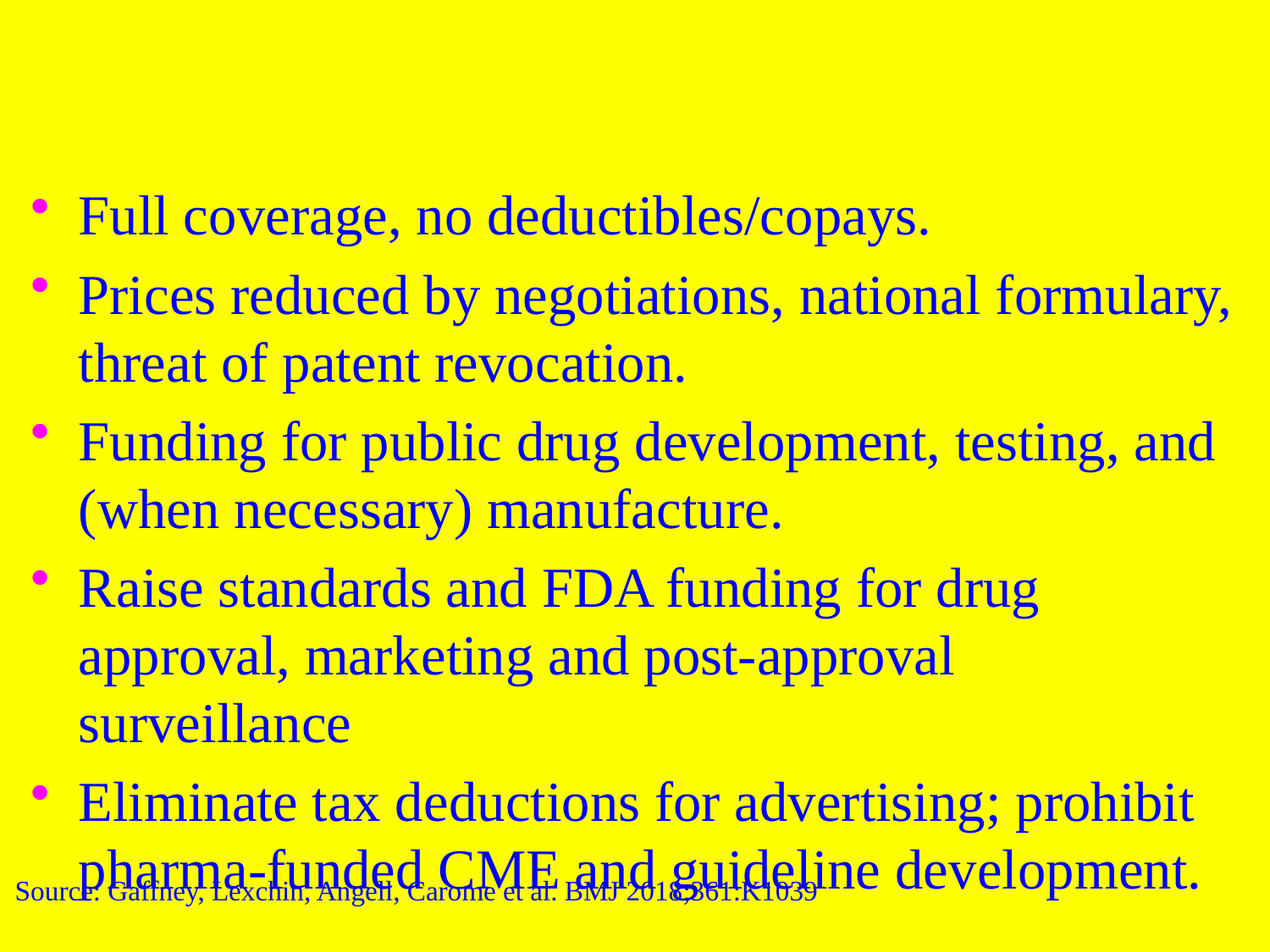

Prescription Drugs and Single Payer
Full coverage, no deductibles/copays.
Prices reduced by negotiations, national formulary, threat of patent revocation.
Funding for public drug development, testing, and (when necessary) manufacture.
Raise standards and FDA funding for drug approval, marketing and post-approval surveillance.
Eliminate tax deductions for advertising; prohibit pharma-funded CME and guideline development.
Source: Gaffney, Lexchin, Angell, Carome et al. BMJ 2018;361:K1039